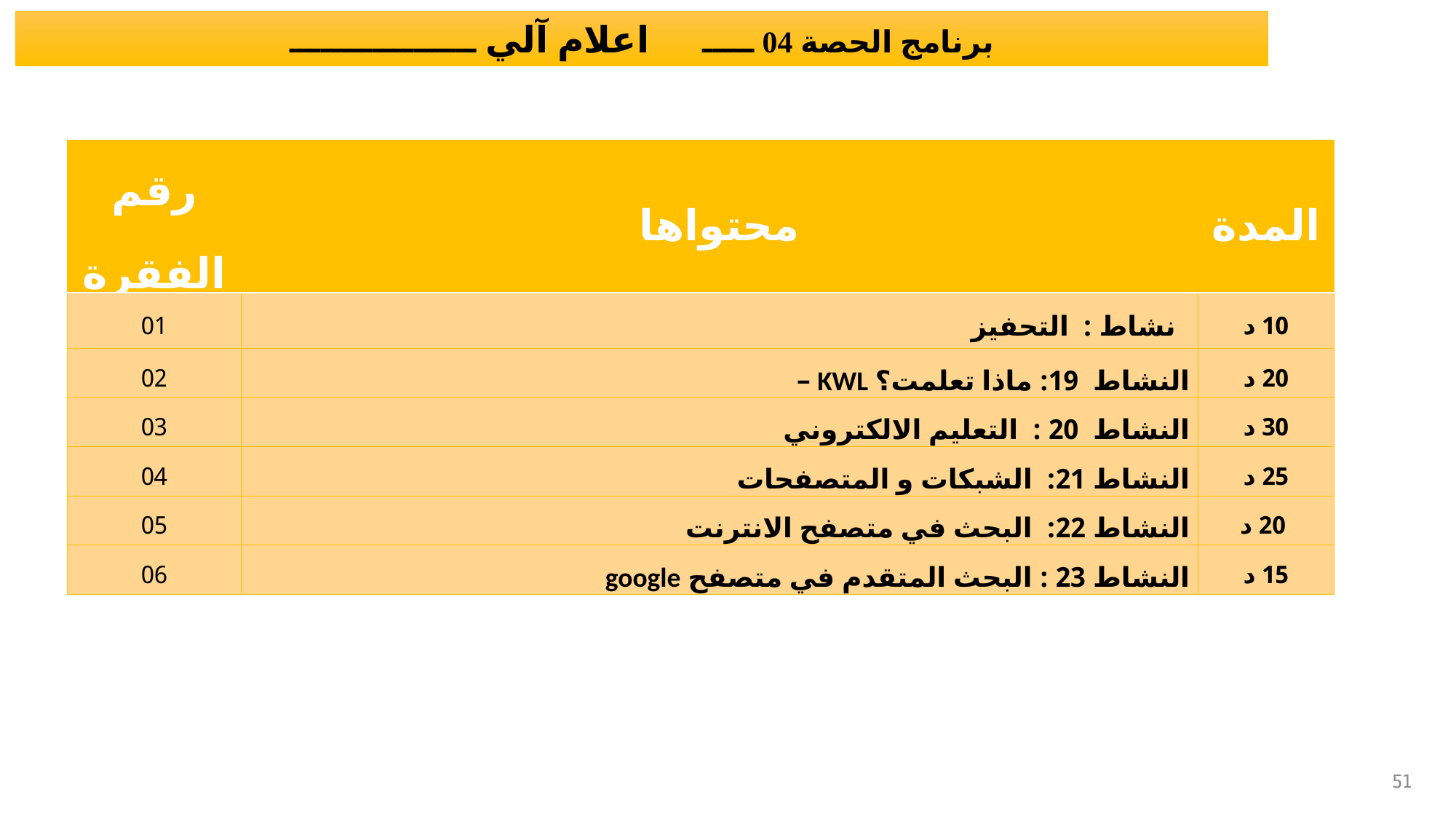

برنامج الحصة 04 ـــــ       اعلام آلي ــــــــــــــــــ
| رقم الفقرة | محتواها | المدة |
| --- | --- | --- |
| 01 | نشاط : التحفيز | 10 د |
| 02 | النشاط 19: ماذا تعلمت؟ KWL – | 20 د |
| 03 | النشاط 20 : التعليم الالكتروني | 30 د |
| 04 | النشاط 21: الشبكات و المتصفحات | 25 د |
| 05 | النشاط 22: البحث في متصفح الانترنت | 20 د |
| 06 | النشاط 23 : البحث المتقدم في متصفح google | 15 د |
51